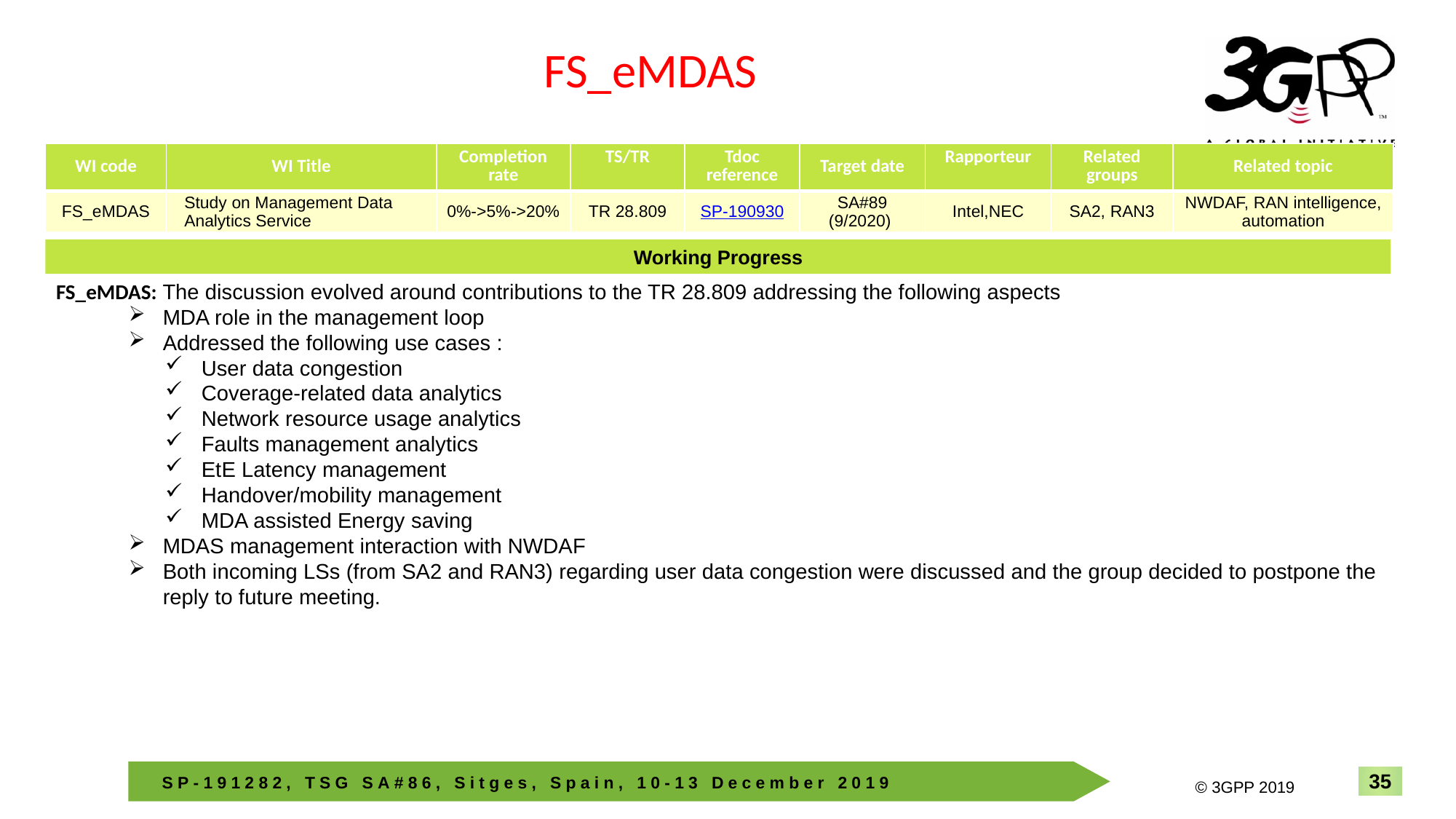

FS_eMDAS
| WI code | WI Title | Completion rate | TS/TR | Tdoc reference | Target date | Rapporteur | Related groups | Related topic |
| --- | --- | --- | --- | --- | --- | --- | --- | --- |
| FS\_eMDAS | Study on Management Data Analytics Service | 0%->5%->20% | TR 28.809 | SP-190930 | SA#89 (9/2020) | Intel,NEC | SA2, RAN3 | NWDAF, RAN intelligence, automation |
Working Progress
FS_eMDAS: The discussion evolved around contributions to the TR 28.809 addressing the following aspects
MDA role in the management loop
Addressed the following use cases :
User data congestion
Coverage-related data analytics
Network resource usage analytics
Faults management analytics
EtE Latency management
Handover/mobility management
MDA assisted Energy saving
MDAS management interaction with NWDAF
Both incoming LSs (from SA2 and RAN3) regarding user data congestion were discussed and the group decided to postpone the reply to future meeting.